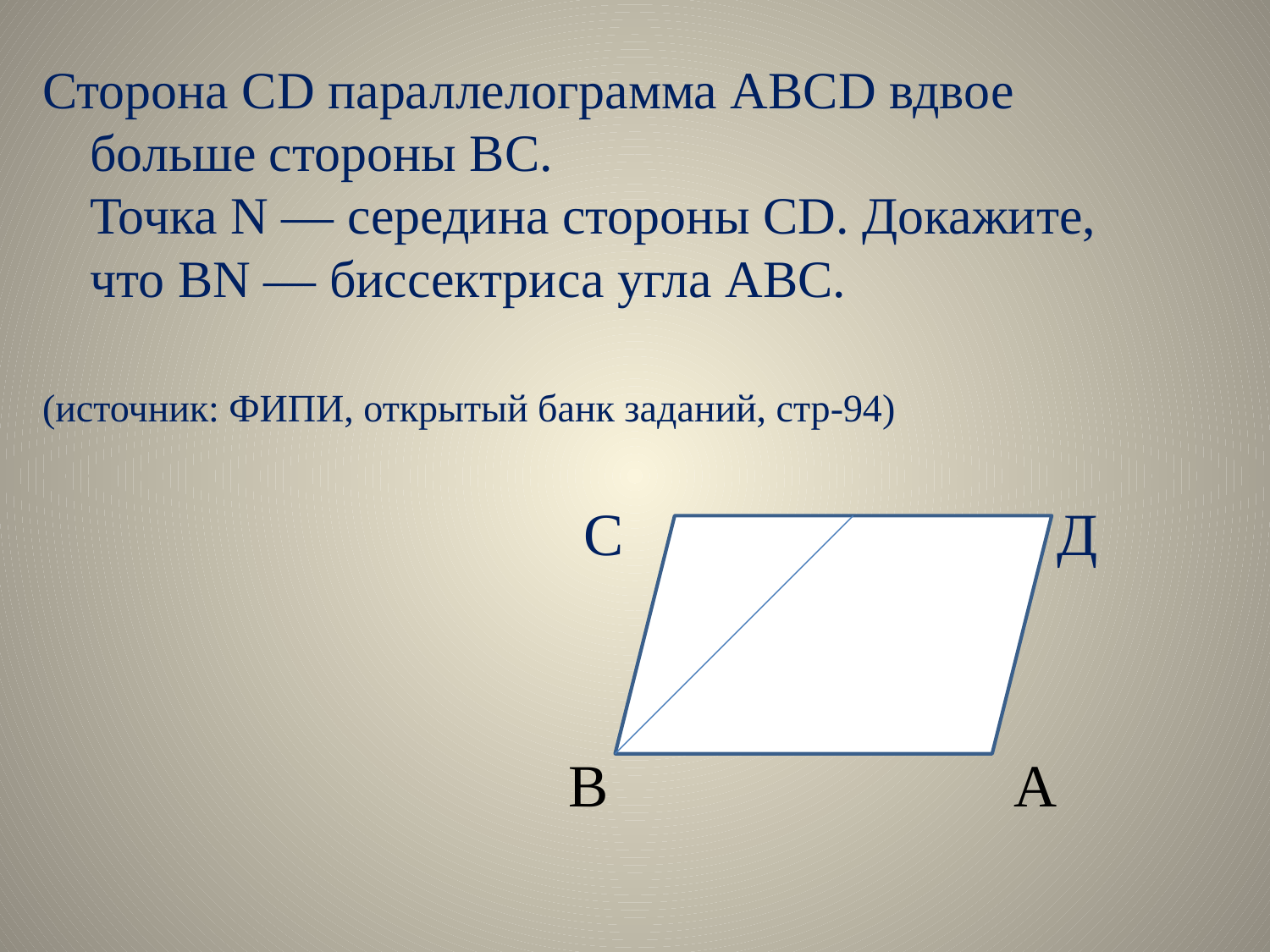

#
Сторона CD параллелограмма ABCD вдвое больше стороны BC.
Точка N — середина стороны CD. Докажите, что BN — биссектриса угла ABC.

(источник: ФИПИ, открытый банк заданий, стр-94)

                                    С               N           Д

                                   В                           А